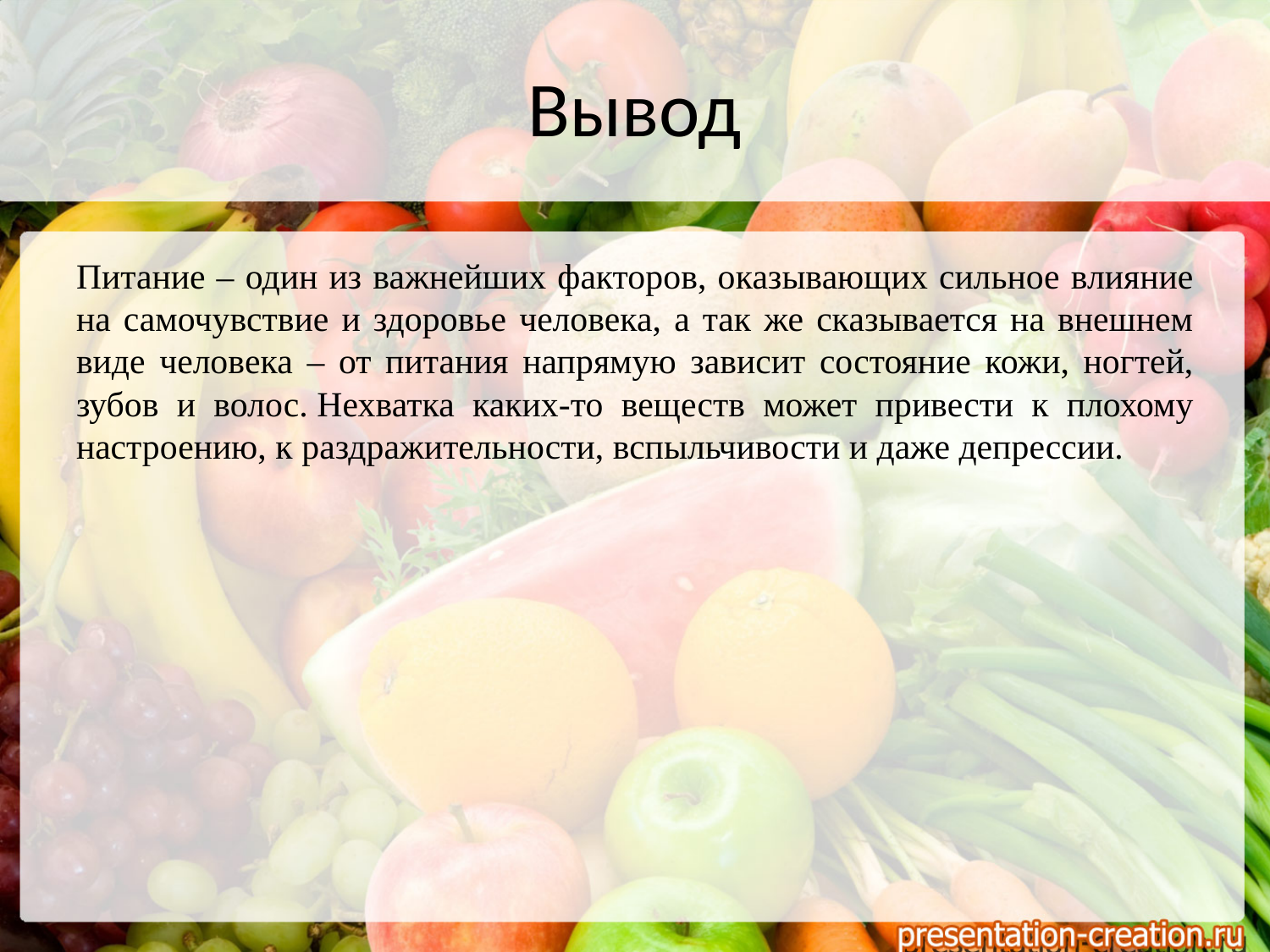

# Вывод
Питание – один из важнейших факторов, оказывающих сильное влияние на самочувствие и здоровье человека, а так же сказывается на внешнем виде человека – от питания напрямую зависит состояние кожи, ногтей, зубов и волос. Нехватка каких-то веществ может привести к плохому настроению, к раздражительности, вспыльчивости и даже депрессии.